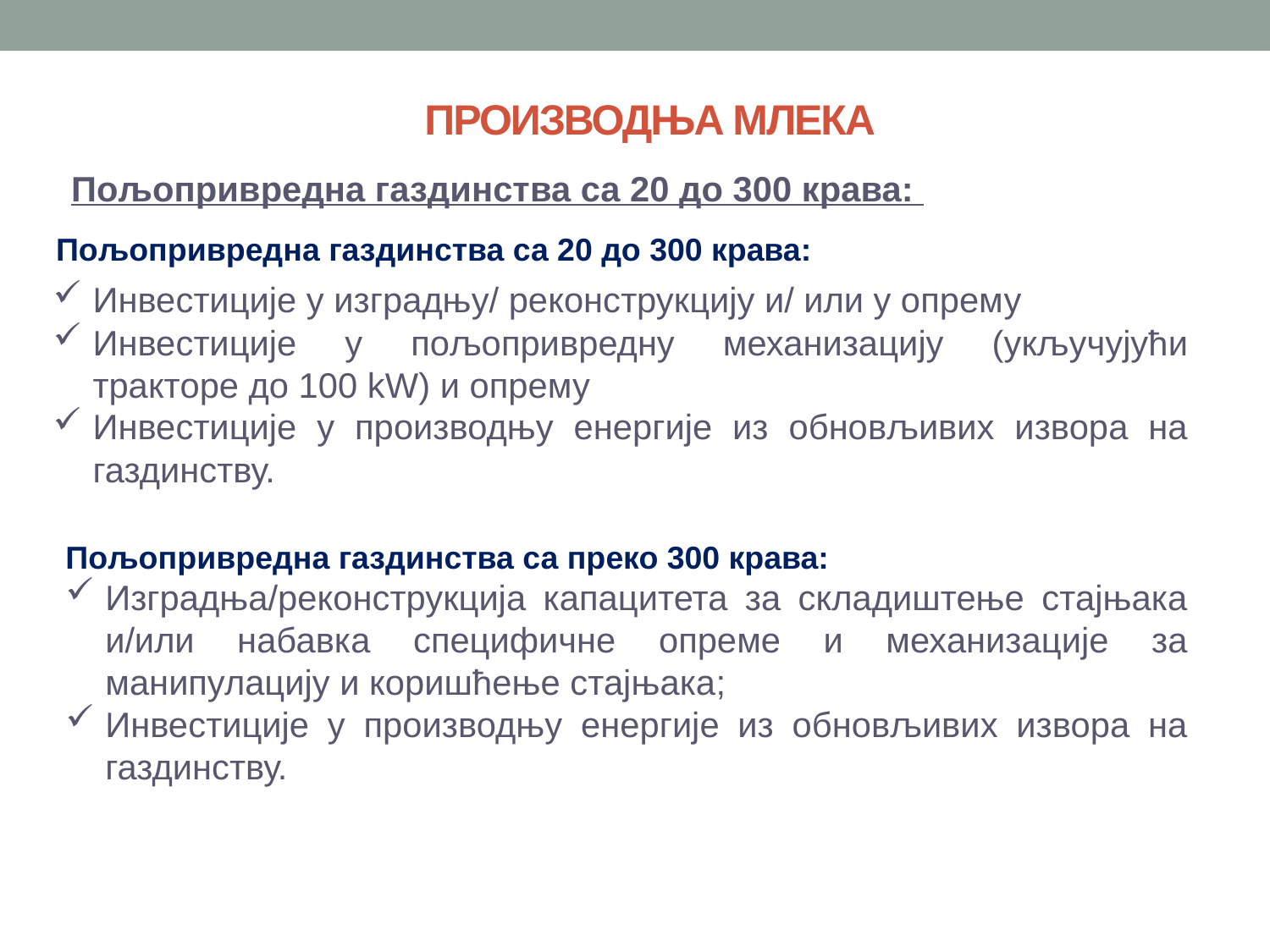

Производња млека
Пољопривредна газдинства са 20 до 300 крава:
Пољопривредна газдинства са 20 до 300 крава:
Инвестиције у изградњу/ реконструкцију и/ или у опрему
Инвестиције у пољопривредну механизацију (укључујући тракторе до 100 kW) и опрему
Инвестиције у производњу енергије из обновљивих извора на газдинству.
Пољопривредна газдинства са преко 300 крава:
Изградња/реконструкција капацитета за складиштење стајњака и/или набавка специфичне опреме и механизације за манипулацију и коришћење стајњака;
Инвестиције у производњу енергије из обновљивих извора на газдинству.